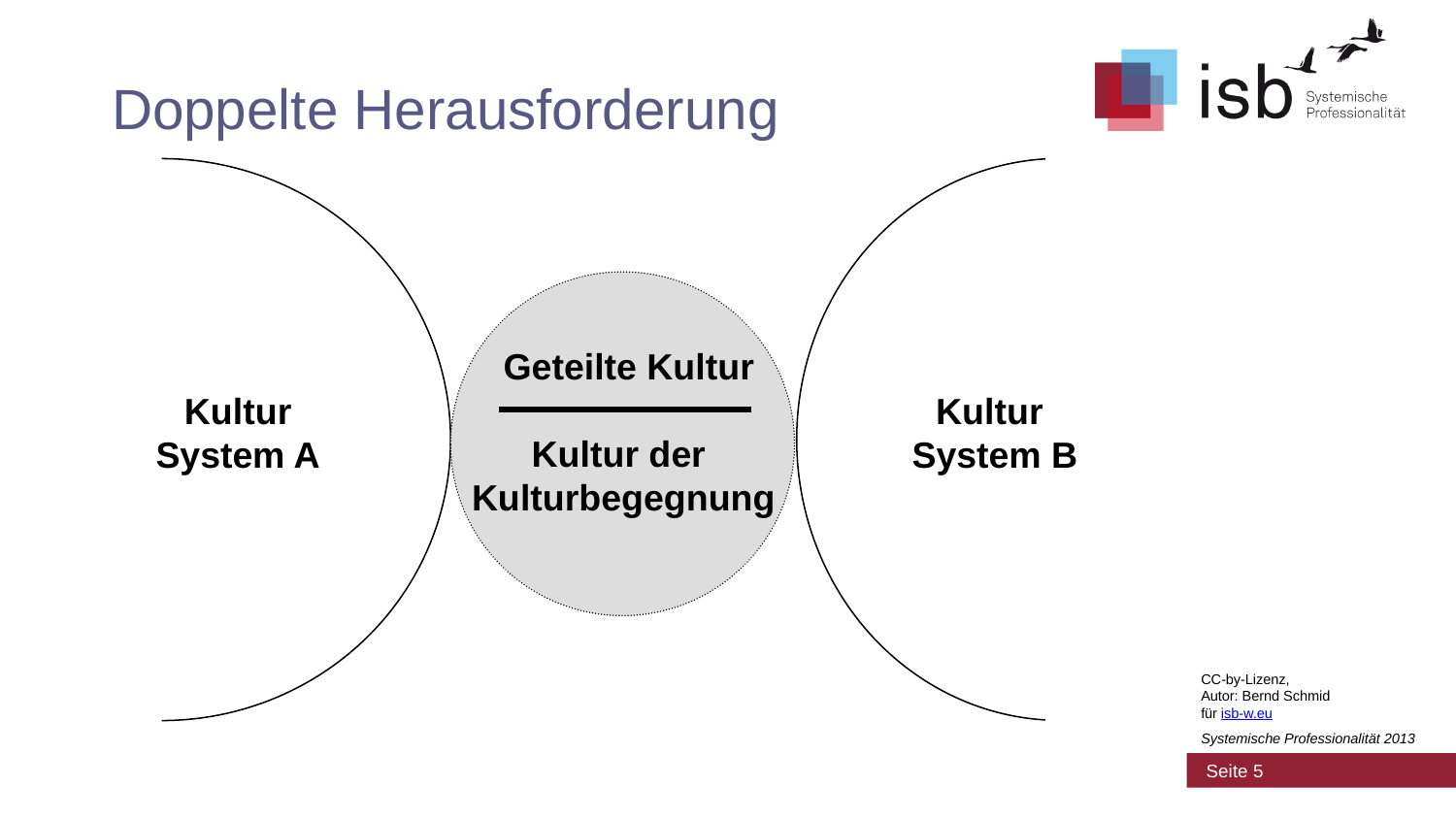

# Doppelte Herausforderung

 Geteilte Kultur

Kultur der
Kulturbegegnung
Kultur
System A
Kultur
System B

CC-by-Lizenz,
Autor: Bernd Schmid
für isb-w.eu
Systemische Professionalität 2013
 Seite 5